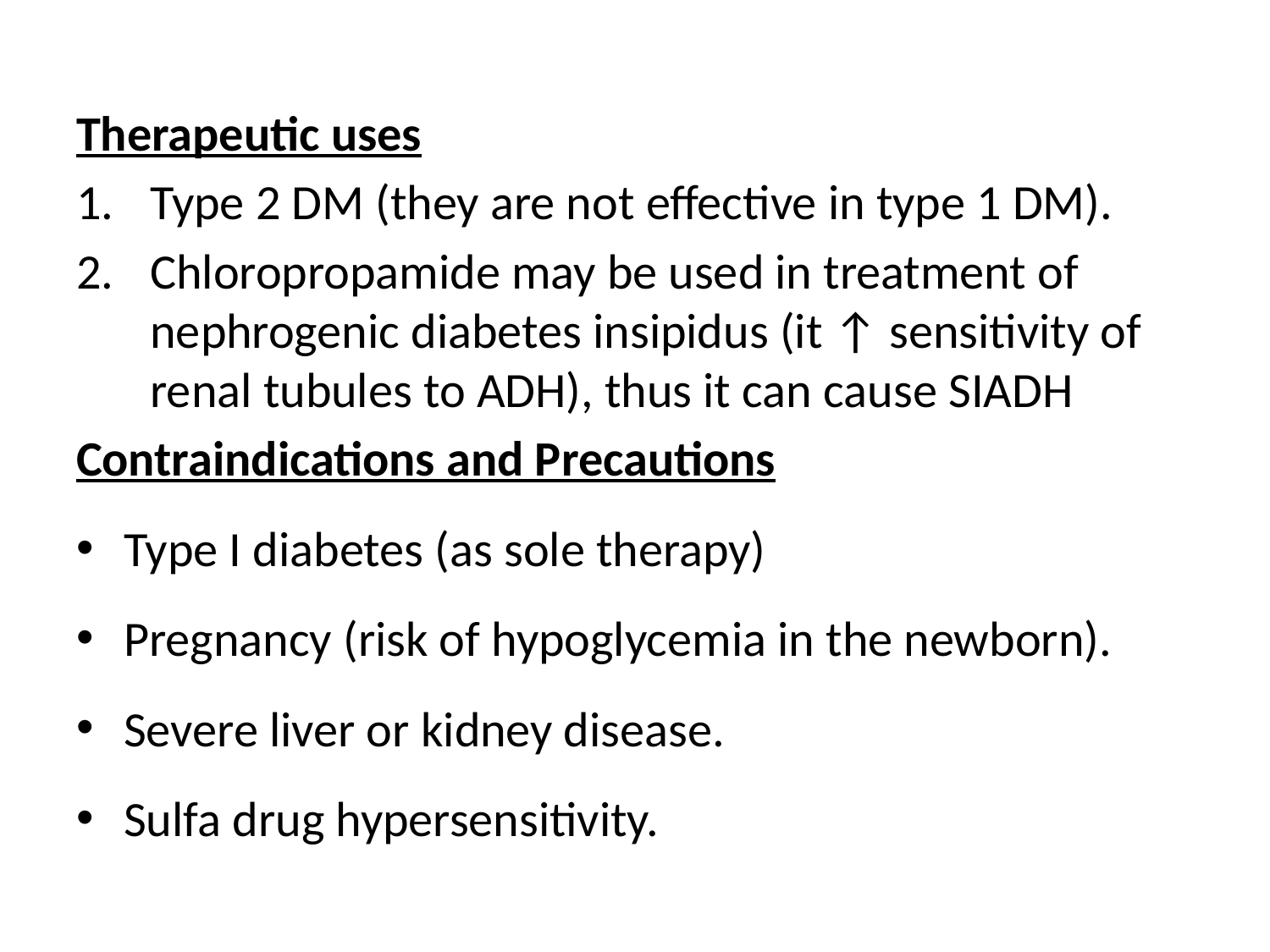

Therapeutic uses
Type 2 DM (they are not effective in type 1 DM).
Chloropropamide may be used in treatment of nephrogenic diabetes insipidus (it ↑ sensitivity of renal tubules to ADH), thus it can cause SIADH
Contraindications and Precautions
Type I diabetes (as sole therapy)
Pregnancy (risk of hypoglycemia in the newborn).
Severe liver or kidney disease.
Sulfa drug hypersensitivity.